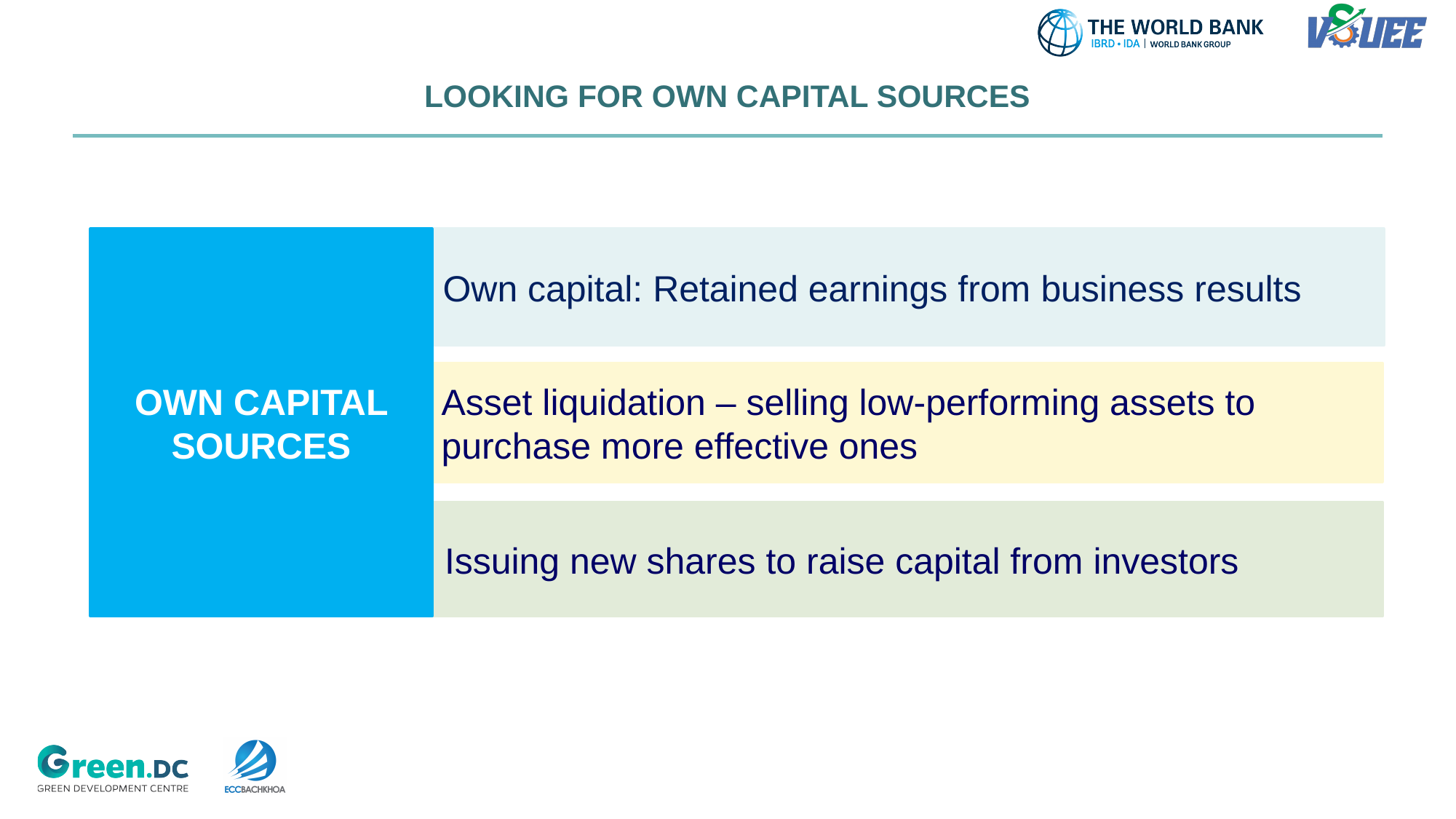

# LOOKING FOR OWN CAPITAL SOURCES
OWN CAPITAL SOURCES
Own capital: Retained earnings from business results
Asset liquidation – selling low-performing assets to purchase more effective ones
Issuing new shares to raise capital from investors